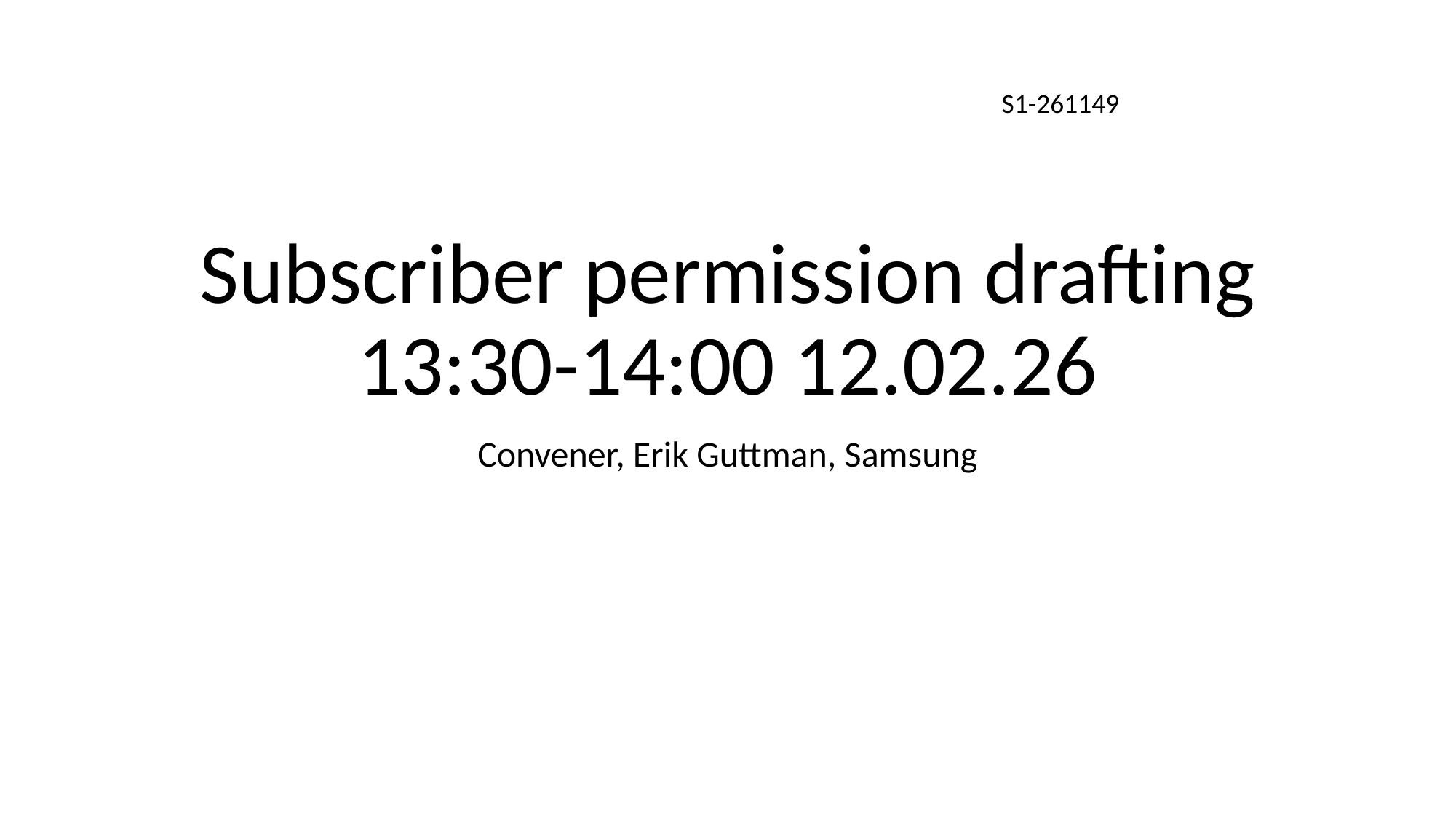

S1-261149
# Subscriber permission drafting 13:30-14:00 12.02.26
Convener, Erik Guttman, Samsung